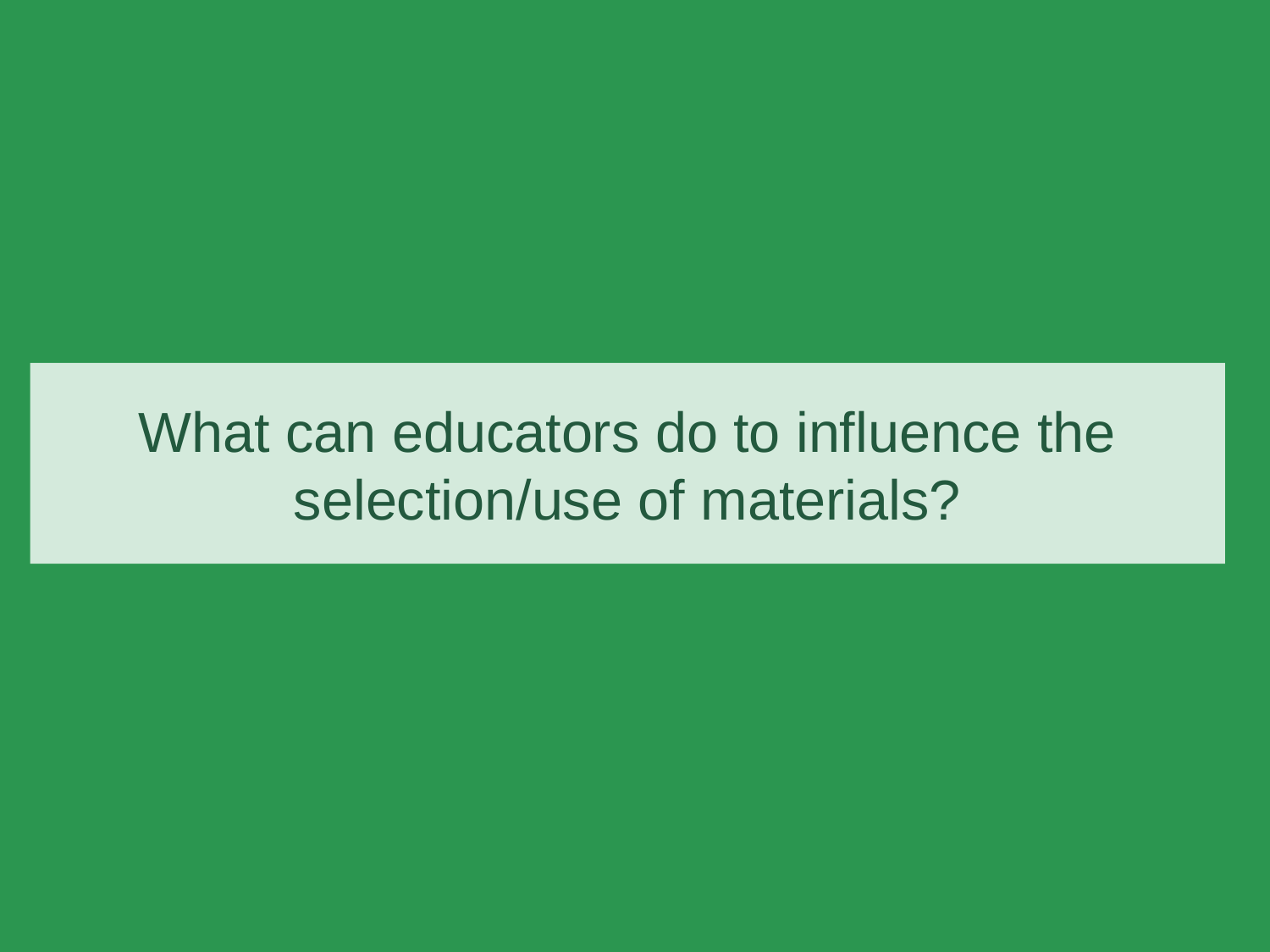

# What can educators do to influence the selection/use of materials?